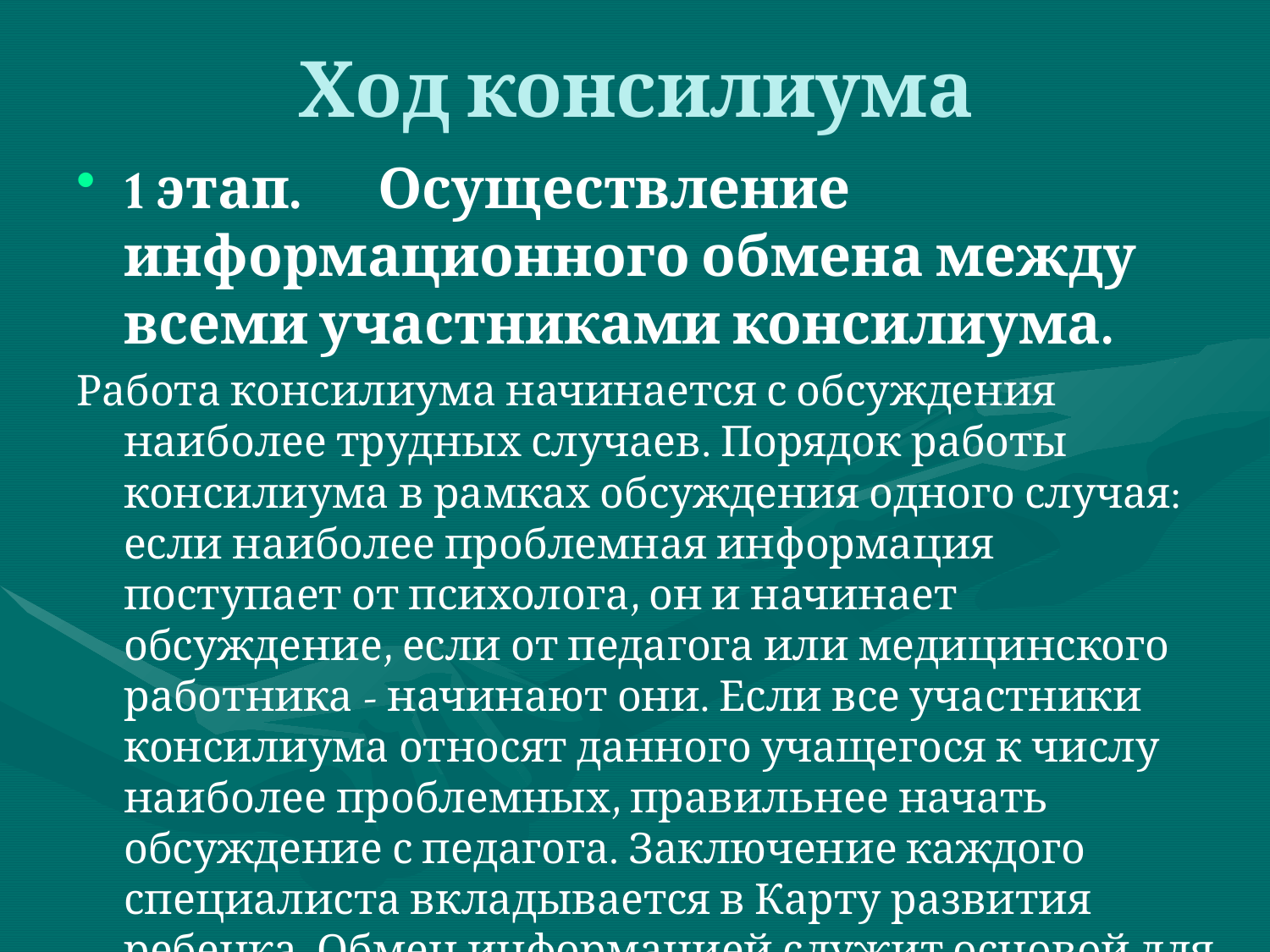

# Ход консилиума
1 этап.	Осуществление информационного обмена между всеми участниками консилиума.
Работа консилиума начинается с обсуждения наиболее трудных случаев. Порядок работы консилиума в рамках обсуждения одного случая: если наиболее проблемная информация поступает от психолога, он и начинает обсуждение, если от педагога или медицинского работника - начинают они. Если все участники консилиума относят данного учащегося к числу наиболее проблемных, правильнее начать обсуждение с педагога. Заключение каждого специалиста вкладывается в Карту развития ребенка. Обмен информацией служит основой для принятия коллегиального решения.